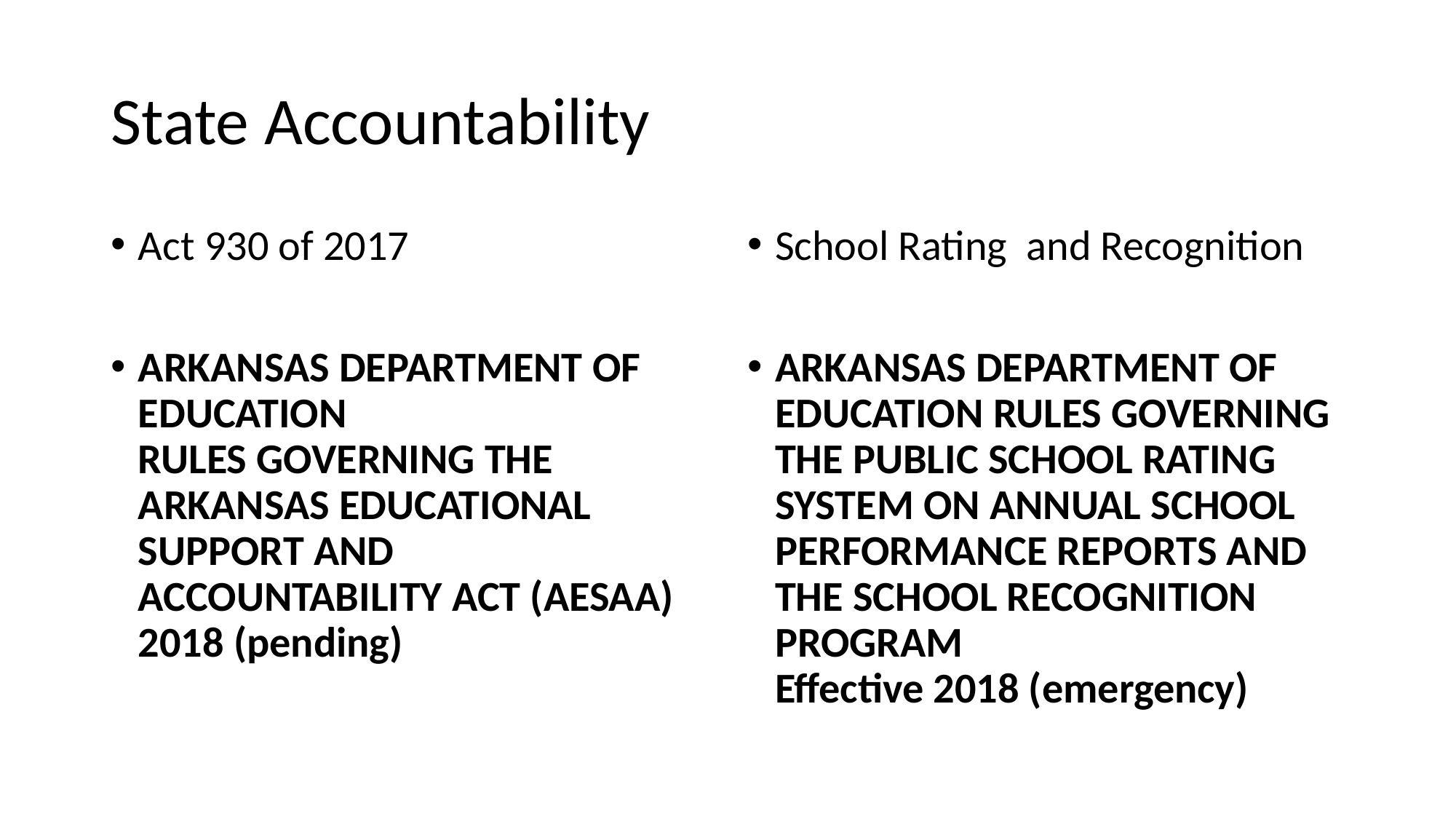

# State Accountability
Act 930 of 2017

ARKANSAS DEPARTMENT OF EDUCATION
RULES GOVERNING THE ARKANSAS EDUCATIONAL SUPPORT AND ACCOUNTABILITY ACT (AESAA)
2018 (pending)
School Rating  and Recognition

ARKANSAS DEPARTMENT OF EDUCATION RULES GOVERNING
THE PUBLIC SCHOOL RATING SYSTEM ON ANNUAL SCHOOL PERFORMANCE REPORTS AND THE SCHOOL RECOGNITION PROGRAM
Effective 2018 (emergency)